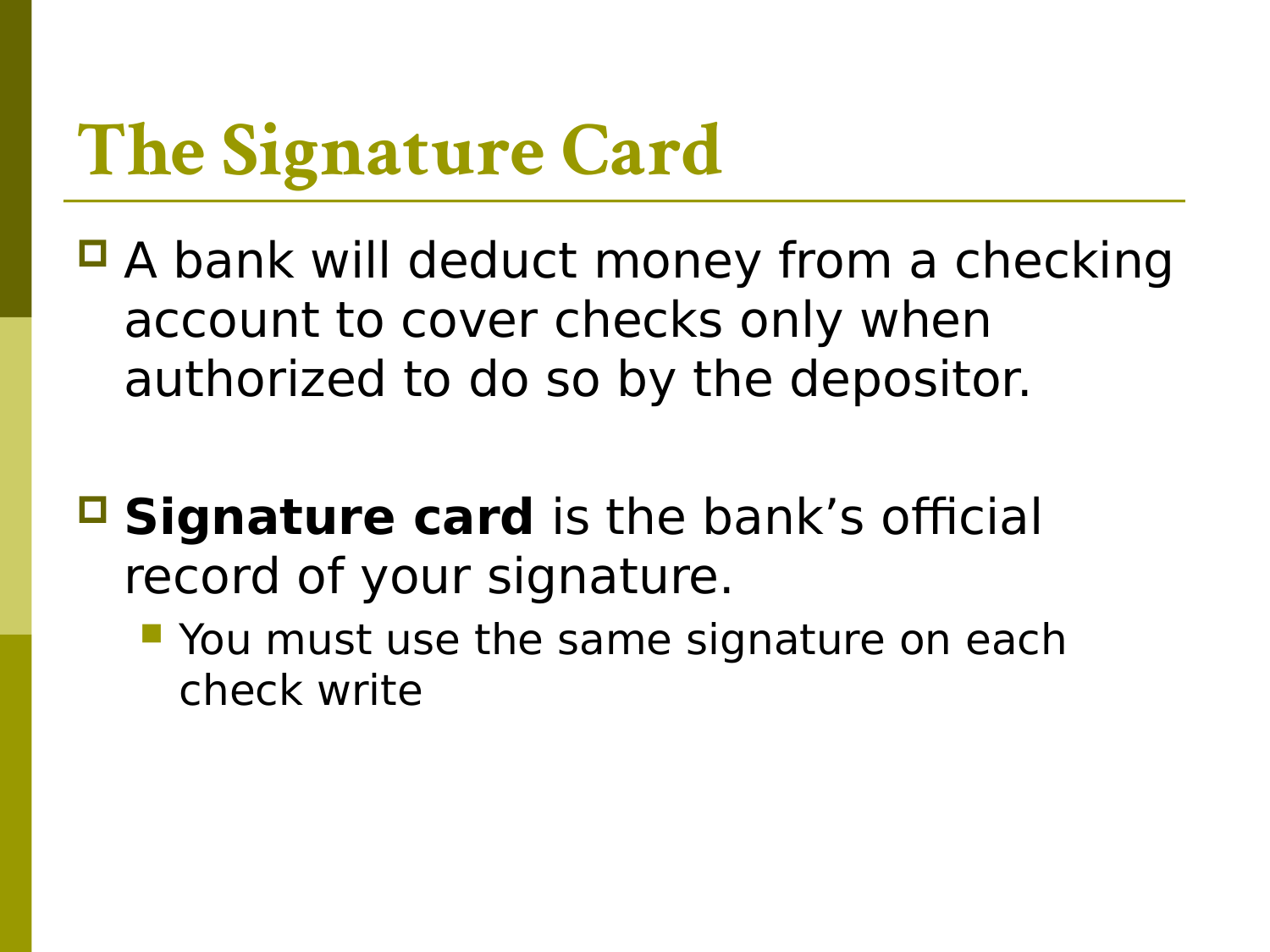

# The Signature Card
A bank will deduct money from a checking account to cover checks only when authorized to do so by the depositor.

Signature card is the bank’s official record of your signature.
You must use the same signature on each check write